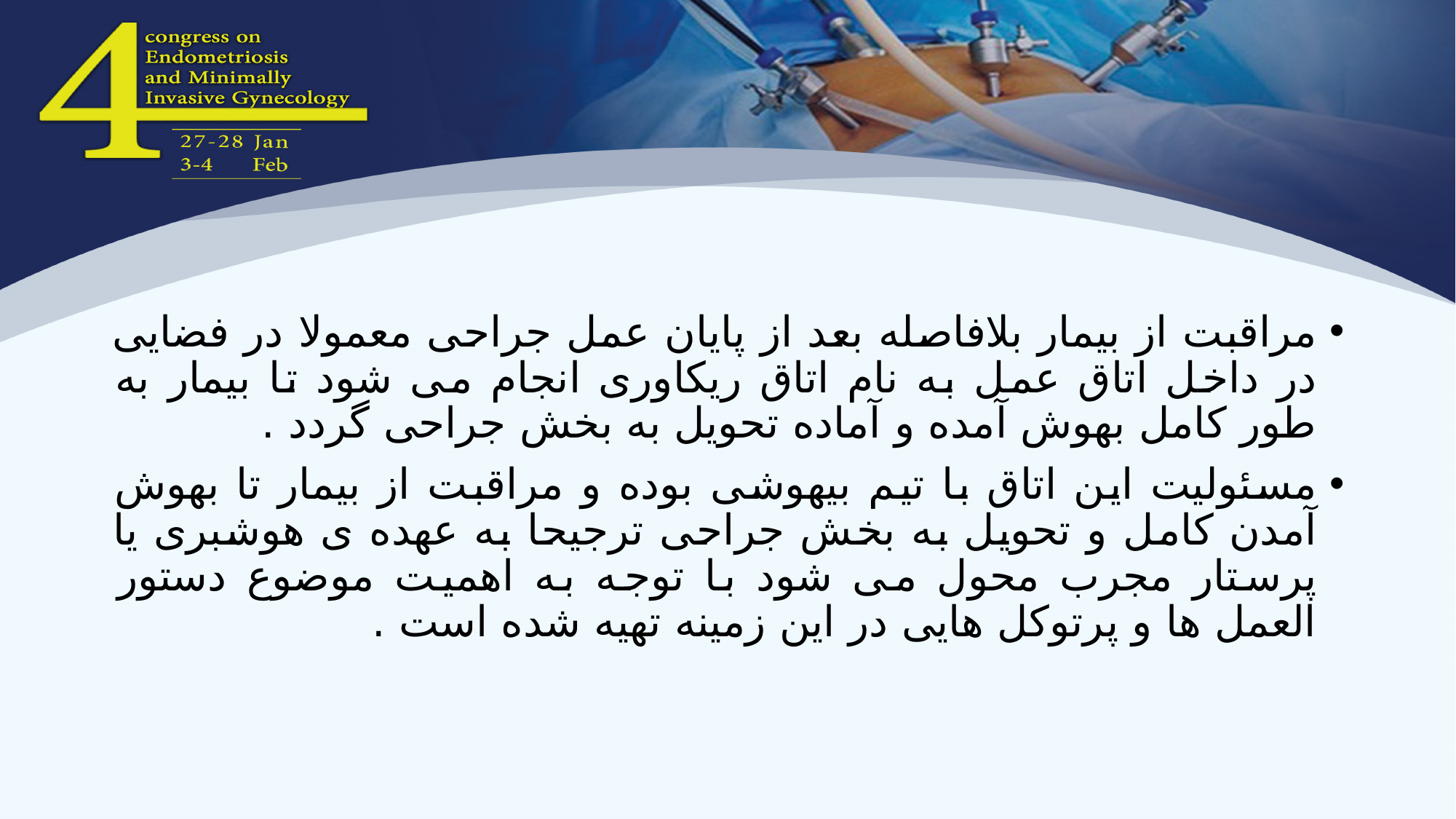

#
مراقبت از بیمار بلافاصله بعد از پایان عمل جراحی معمولا در فضایی در داخل اتاق عمل به نام اتاق ریکاوری انجام می شود تا بیمار به طور کامل بهوش آمده و آماده تحویل به بخش جراحی گردد .
مسئولیت این اتاق با تیم بیهوشی بوده و مراقبت از بیمار تا بهوش آمدن کامل و تحویل به بخش جراحی ترجیحا به عهده ی هوشبری یا پرستار مجرب محول می شود با توجه به اهمیت موضوع دستور العمل ها و پرتوکل هایی در این زمینه تهیه شده است .